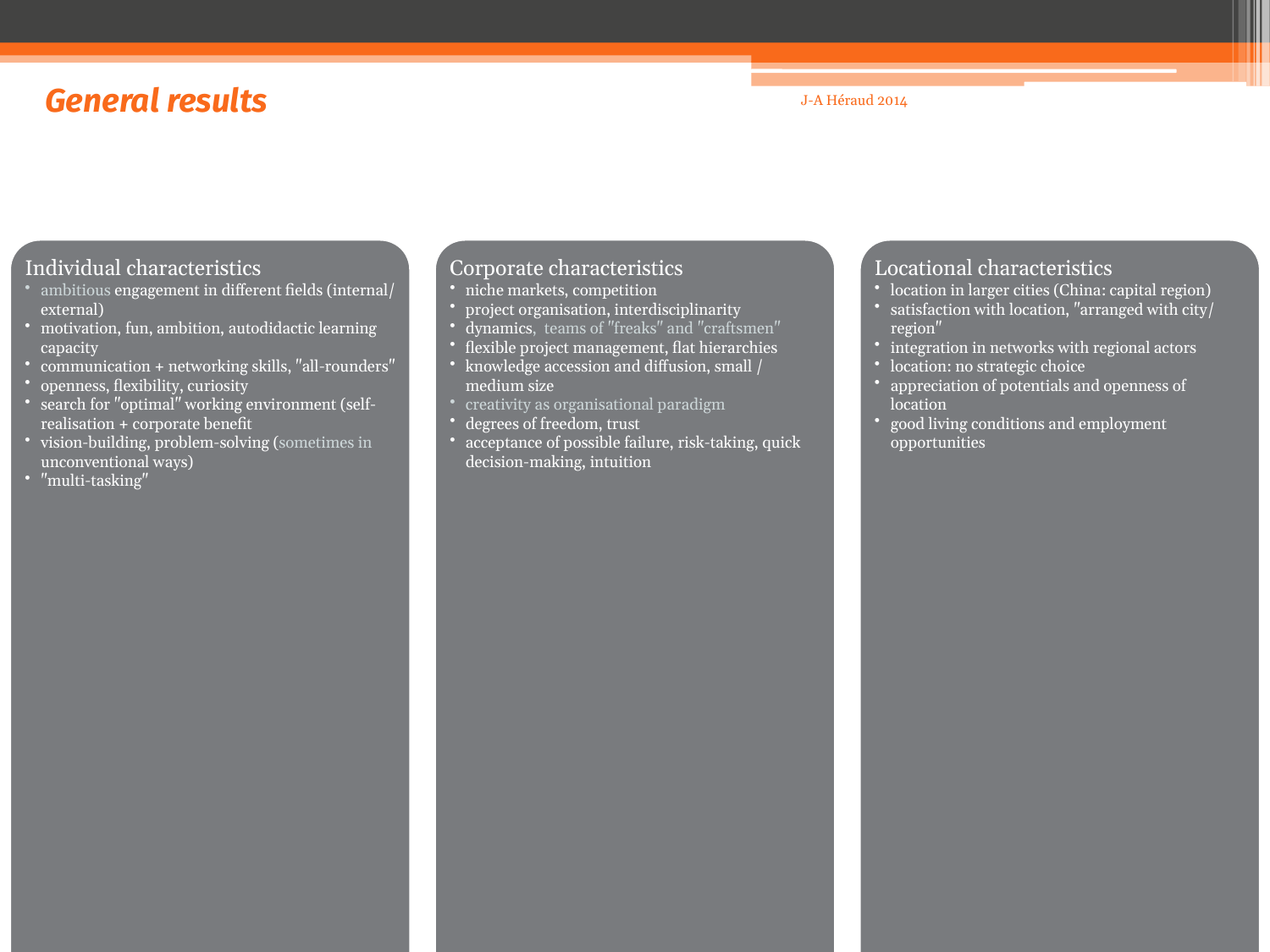

18
General results
J-A Héraud 2014

Individual characteristics
ambitious engagement in different fields (internal/ external)
motivation, fun, ambition, autodidactic learning capacity
communication + networking skills, "all-rounders"
openness, flexibility, curiosity
search for "optimal" working environment (self-realisation + corporate benefit
vision-building, problem-solving (sometimes in unconventional ways)
"multi-tasking"

Corporate characteristics
niche markets, competition
project organisation, interdisciplinarity
dynamics,  teams of "freaks" and "craftsmen"
flexible project management, flat hierarchies
knowledge accession and diffusion, small / medium size
creativity as organisational paradigm
degrees of freedom, trust
acceptance of possible failure, risk-taking, quick decision-making, intuition

Locational characteristics
location in larger cities (China: capital region)
satisfaction with location, "arranged with city/ region"
integration in networks with regional actors
location: no strategic choice
appreciation of potentials and openness of location
good living conditions and employment opportunities